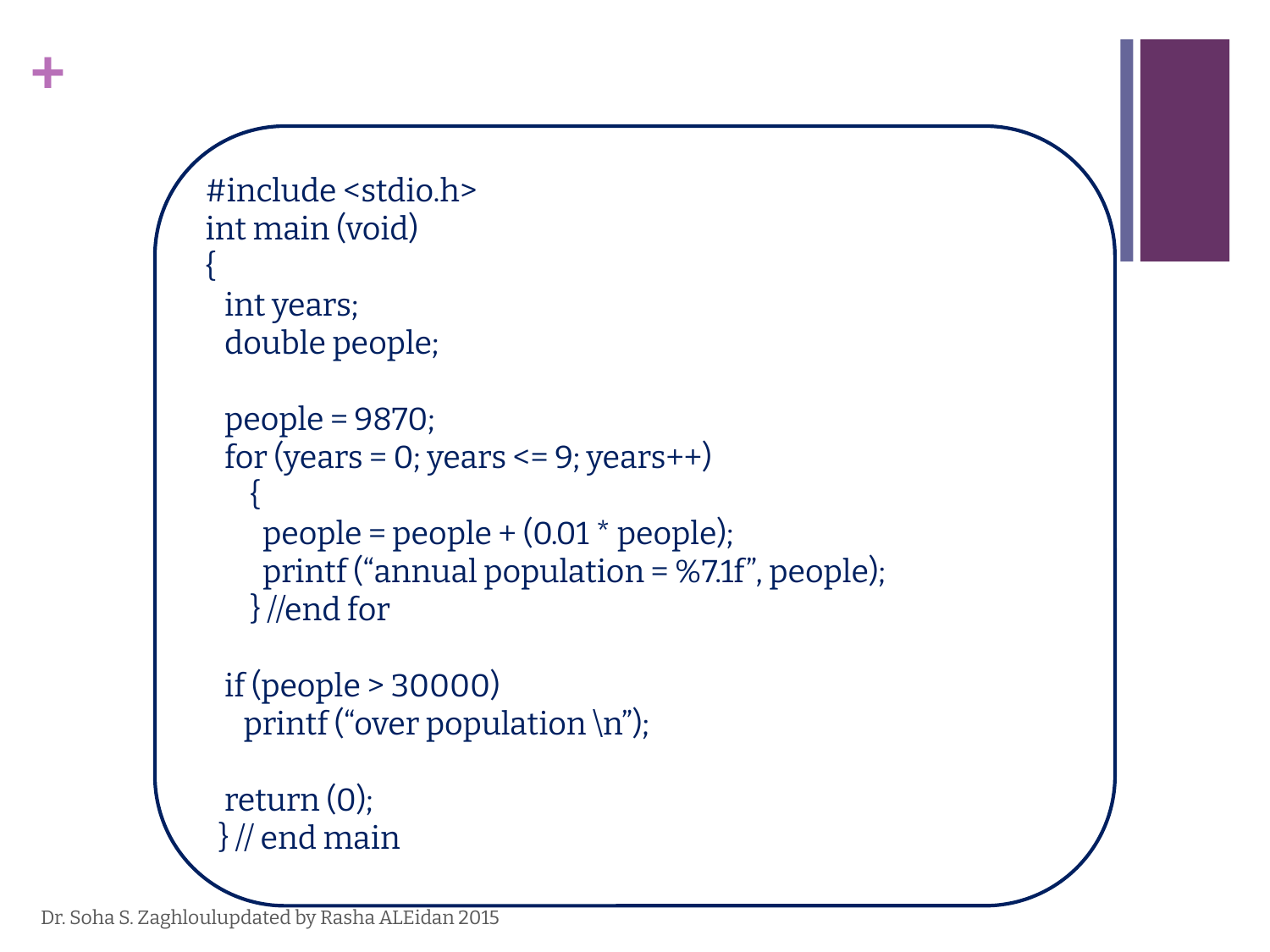

#
#include <stdio.h>
int main (void)
{
   int years;
   double people;

   people = 9870;
   for (years = 0; years <= 9; years++)
       {
         people = people + (0.01 * people);
         printf (“annual population = %7.1f”, people);
       } //end for

   if (people > 30000)
      printf (“over population \n”);

   return (0);
  } // end main

Dr. Soha S. Zaghloul			updated by Rasha ALEidan 2015